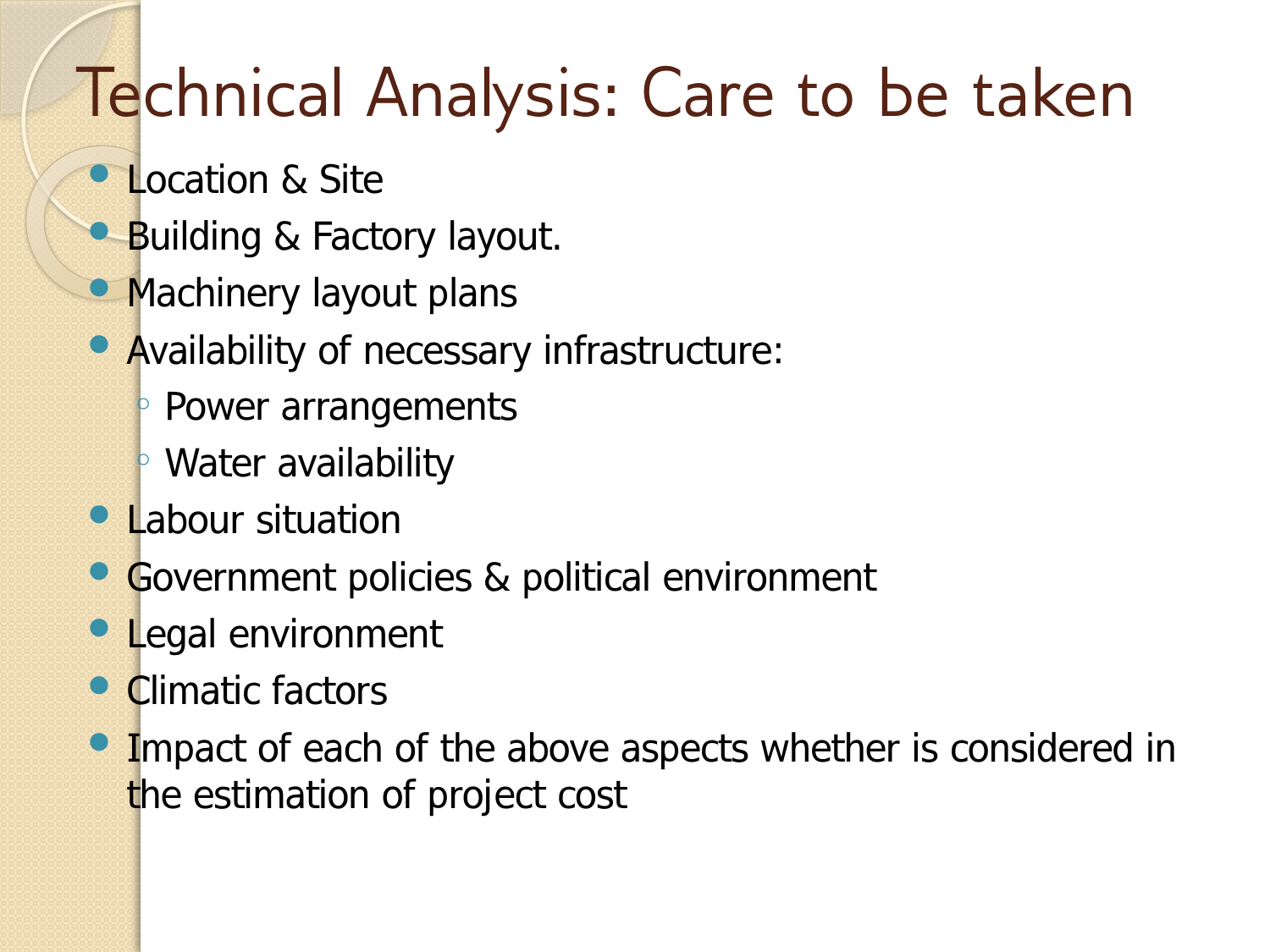

# Technical Analysis: Care to be taken
Location & Site
Building & Factory layout.
Machinery layout plans
Availability of necessary infrastructure:
Power arrangements
Water availability
Labour situation
Government policies & political environment
Legal environment
Climatic factors
Impact of each of the above aspects whether is considered in the estimation of project cost